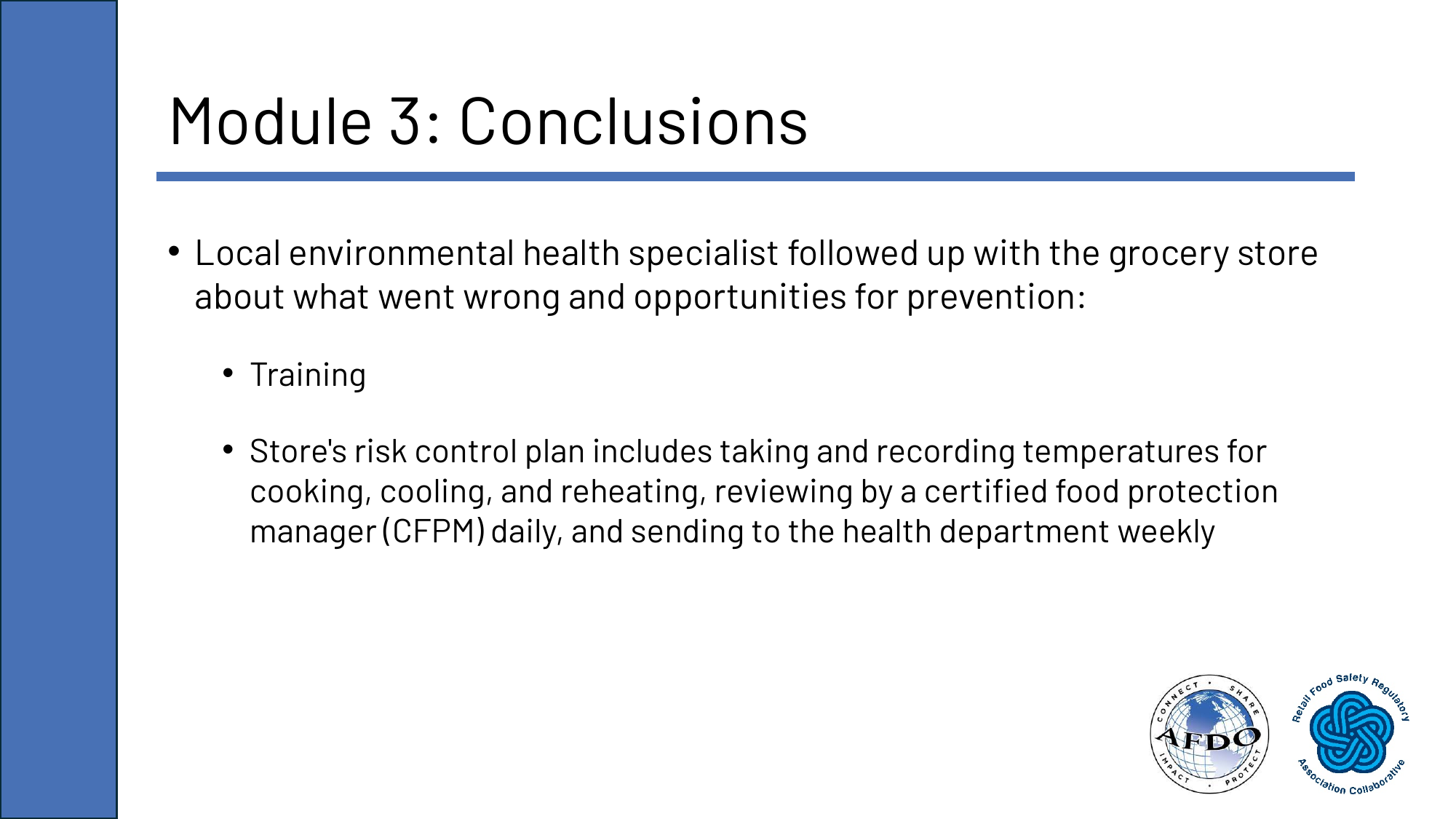

# Module 3: Conclusions
Local environmental health specialist followed up with the grocery store about what went wrong and opportunities for prevention:
Training
Store's risk control plan includes taking and recording temperatures for cooking, cooling, and reheating, reviewing by a certified food protection manager (CFPM) daily, and sending to the health department weekly